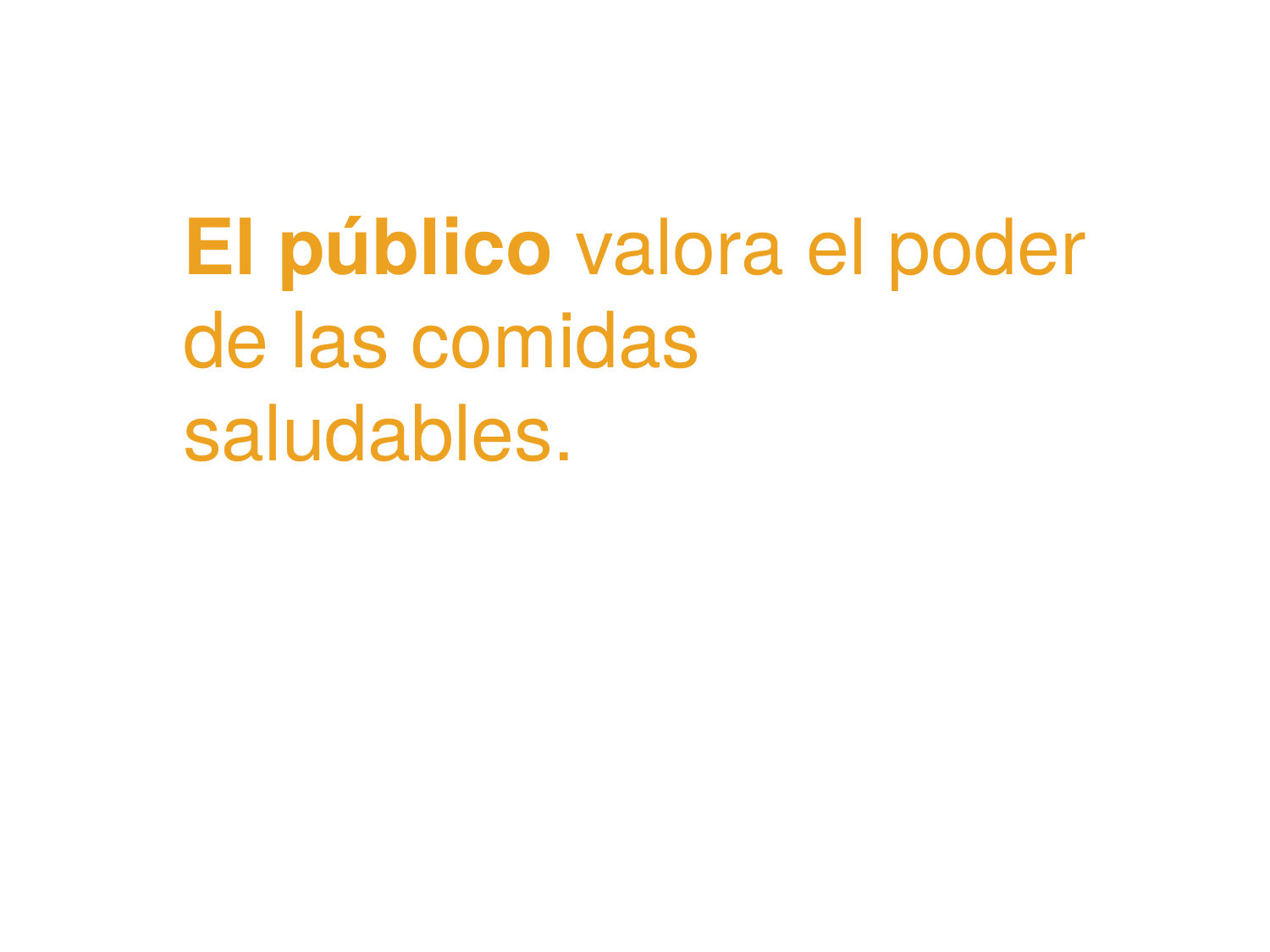

El público valora el poder de las comidas saludables.